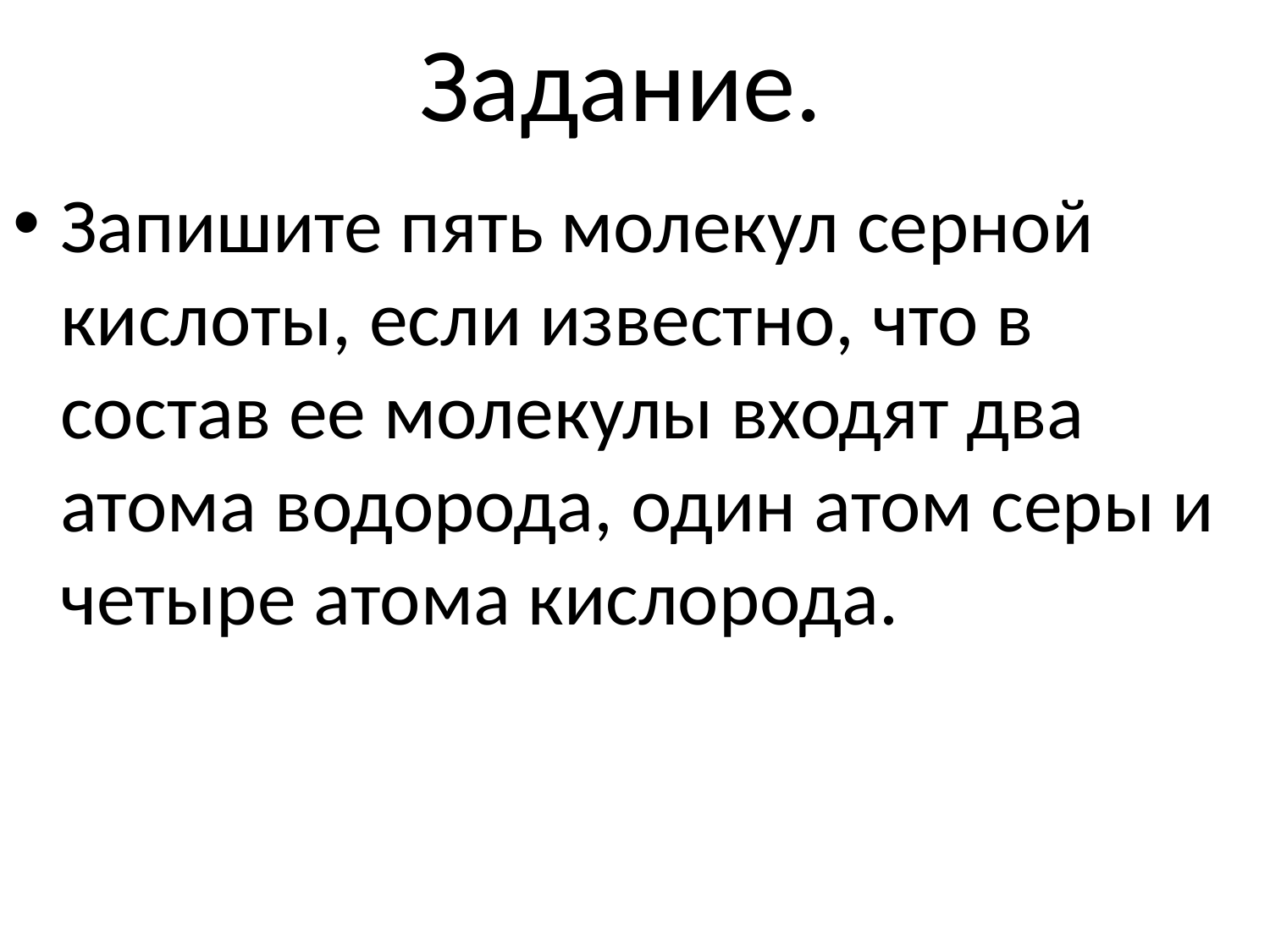

# Задание.
Запишите пять молекул серной кислоты, если известно, что в состав ее молекулы входят два атома водорода, один атом серы и четыре атома кислорода.